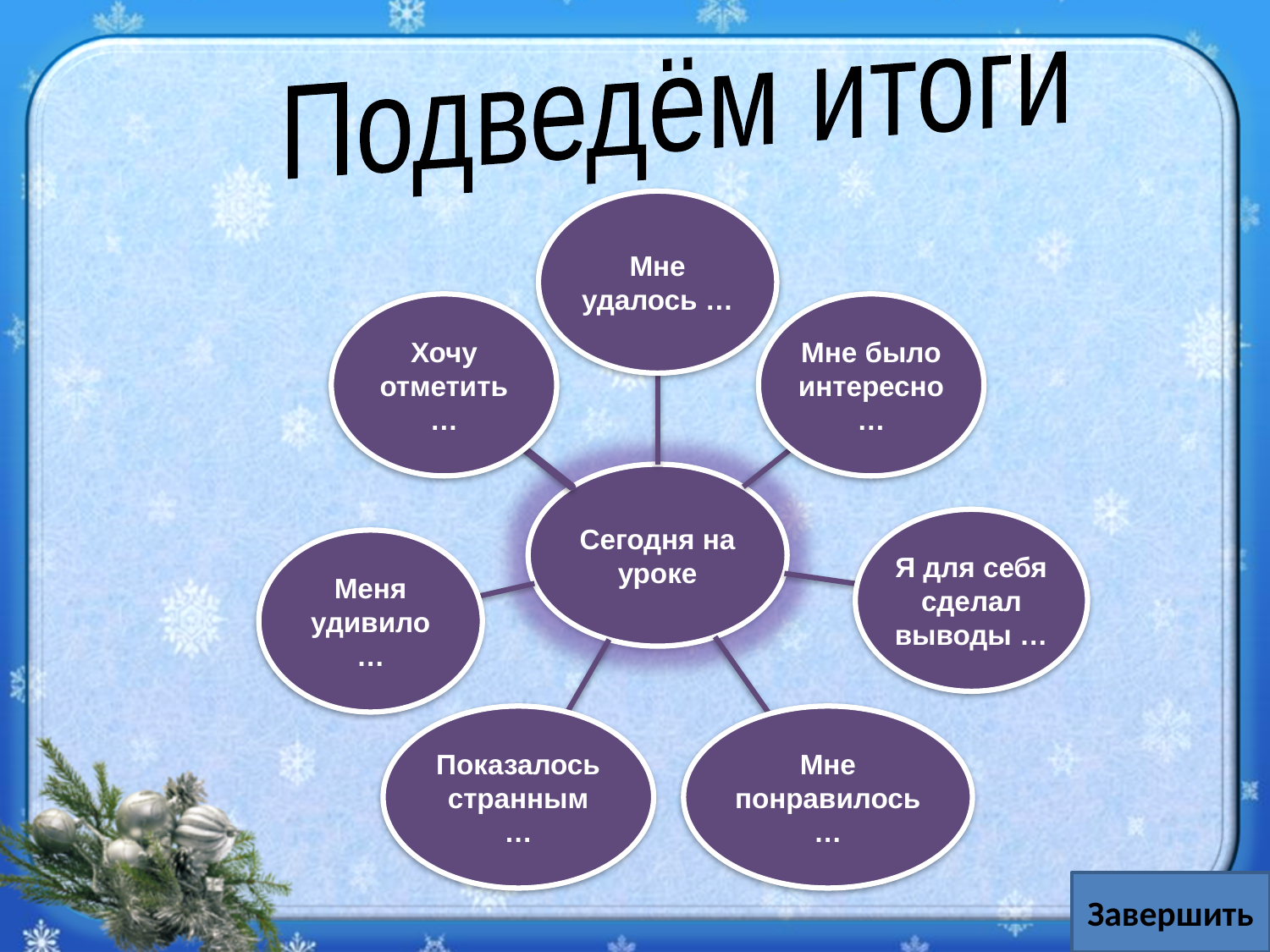

Подведём итоги
Сегодня на уроке

Мне удалось …

Мне было интересно
…

Я для себя сделал выводы …

Мне понравилось
…

Показалось странным
…

Меня удивило …

Хочу отметить …
Завершить